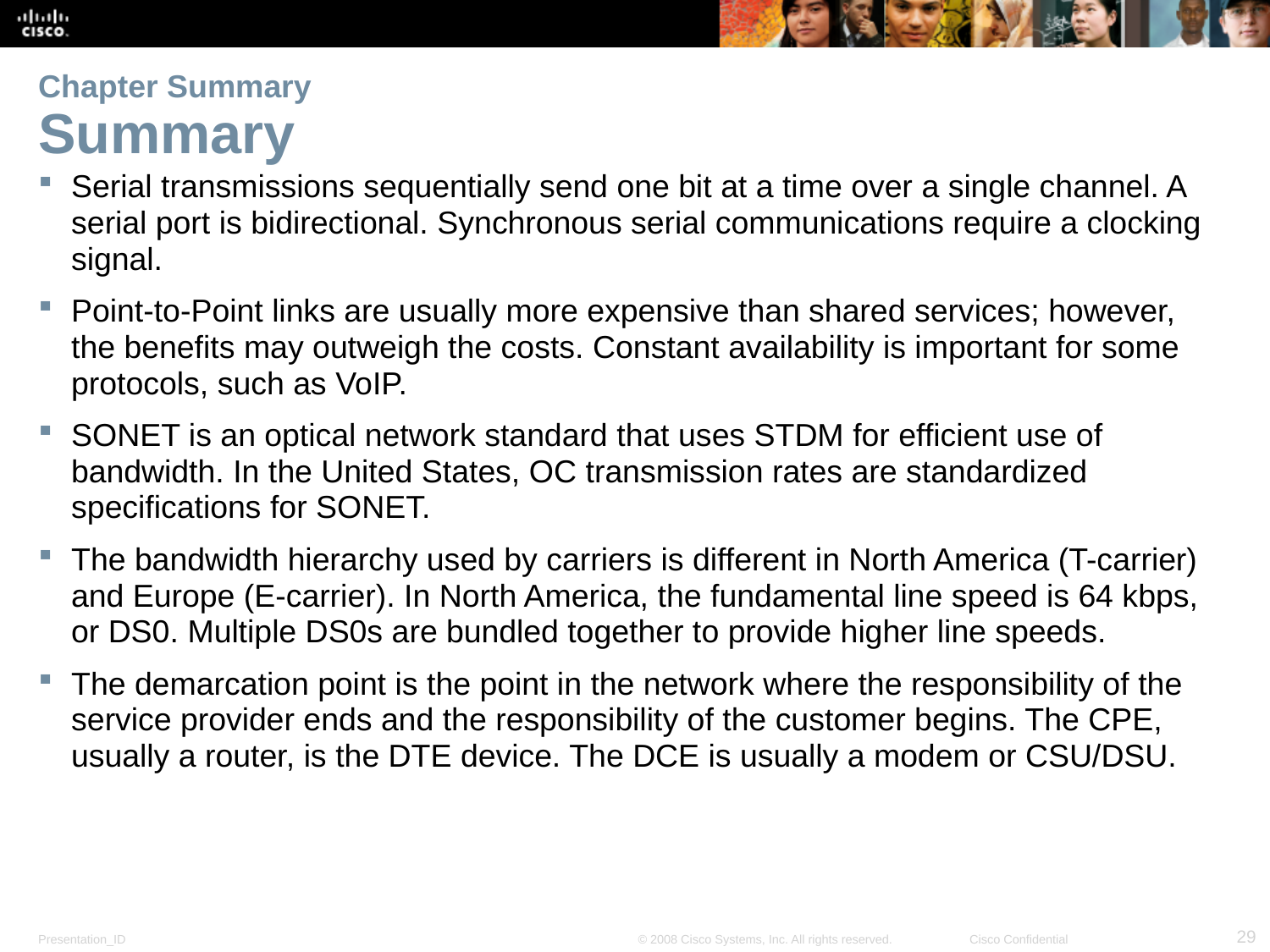

# Chapter Summary Summary
Serial transmissions sequentially send one bit at a time over a single channel. A serial port is bidirectional. Synchronous serial communications require a clocking signal.
Point-to-Point links are usually more expensive than shared services; however, the benefits may outweigh the costs. Constant availability is important for some protocols, such as VoIP.
SONET is an optical network standard that uses STDM for efficient use of bandwidth. In the United States, OC transmission rates are standardized specifications for SONET.
The bandwidth hierarchy used by carriers is different in North America (T-carrier) and Europe (E-carrier). In North America, the fundamental line speed is 64 kbps, or DS0. Multiple DS0s are bundled together to provide higher line speeds.
The demarcation point is the point in the network where the responsibility of the service provider ends and the responsibility of the customer begins. The CPE, usually a router, is the DTE device. The DCE is usually a modem or CSU/DSU.